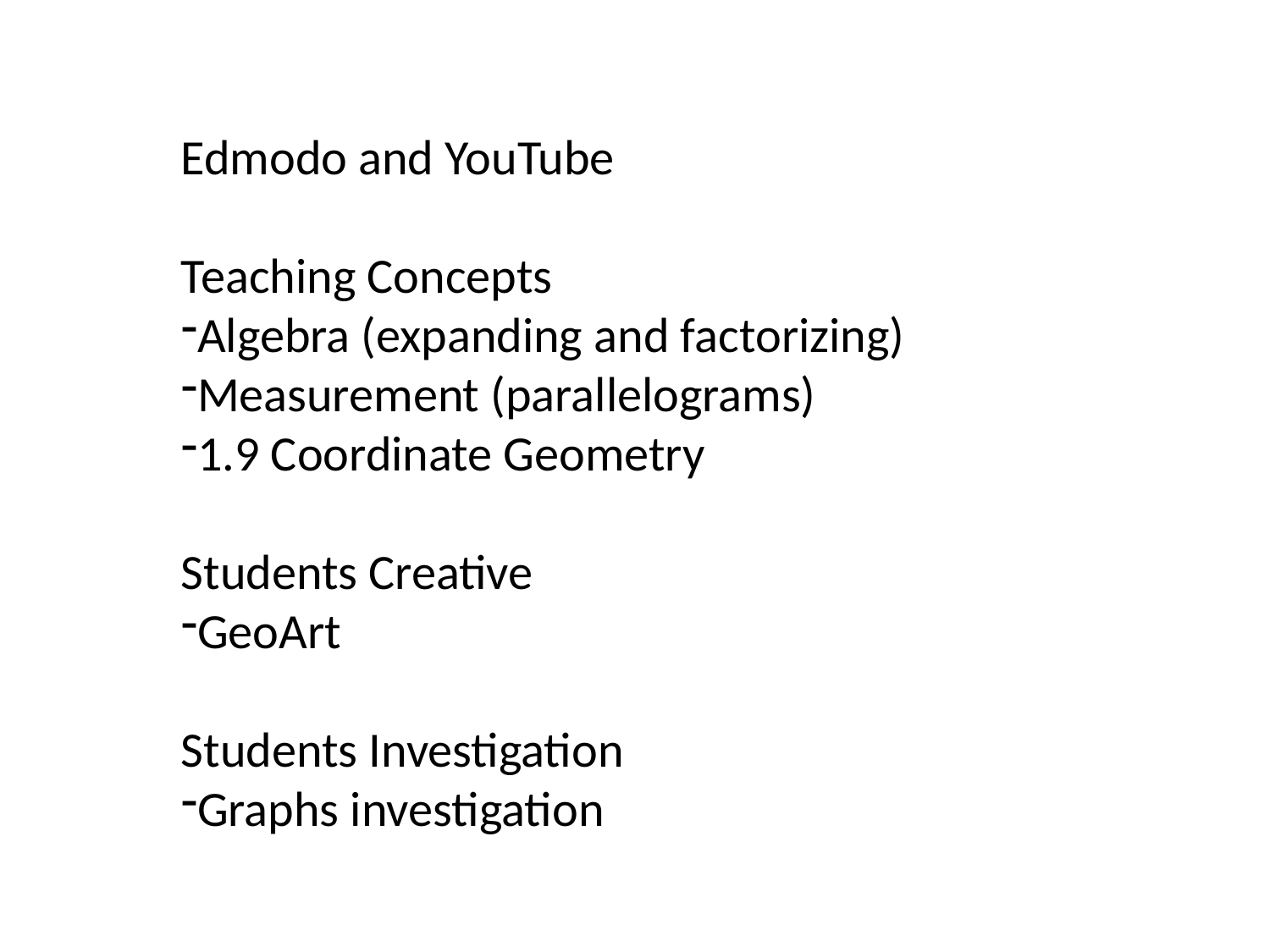

Edmodo and YouTube

Teaching Concepts
Algebra (expanding and factorizing)
Measurement (parallelograms)
1.9 Coordinate Geometry

Students Creative
GeoArt

Students Investigation
Graphs investigation